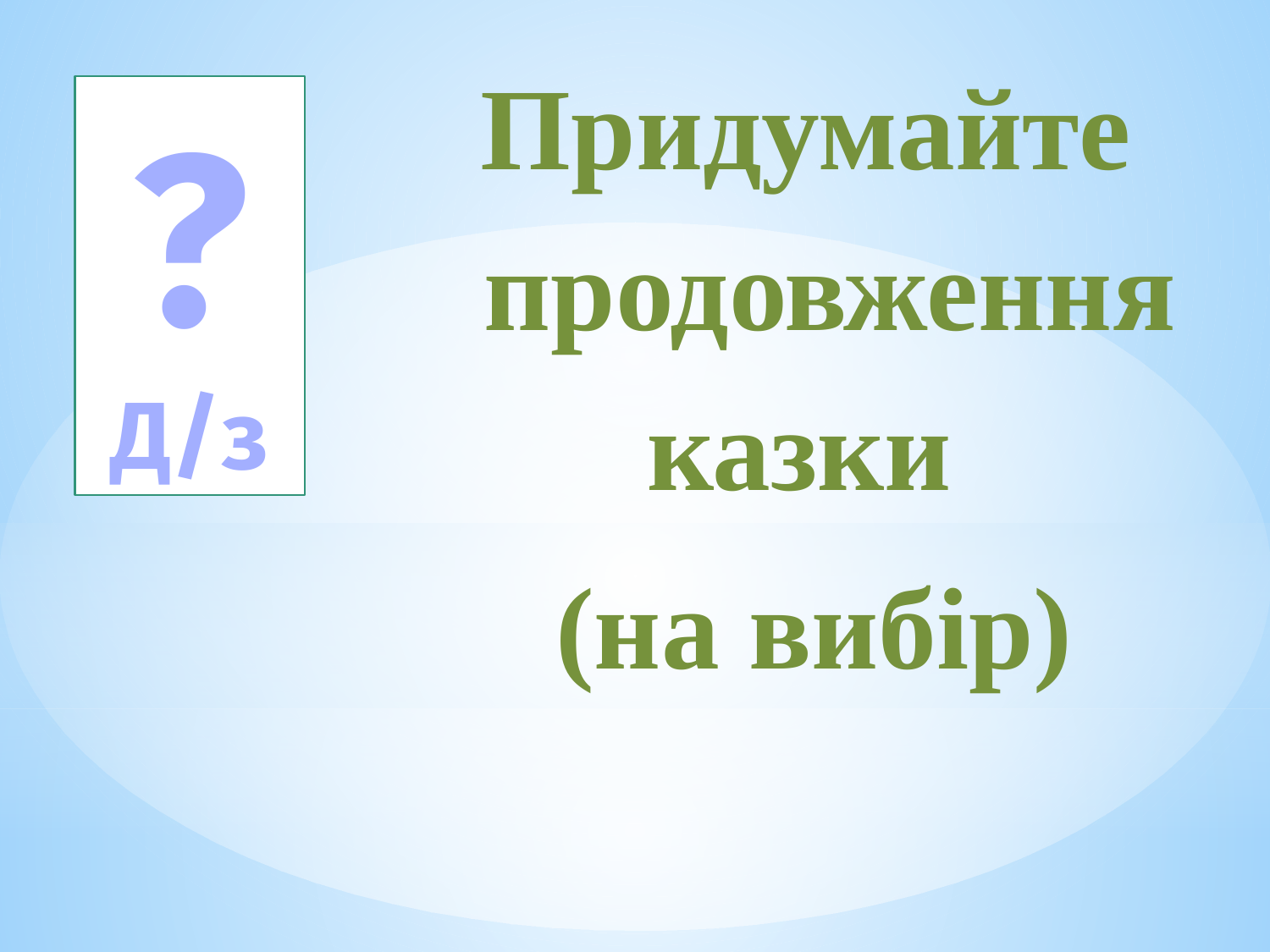

Придумайте продовження
казки
(на вибір)
? Д/з